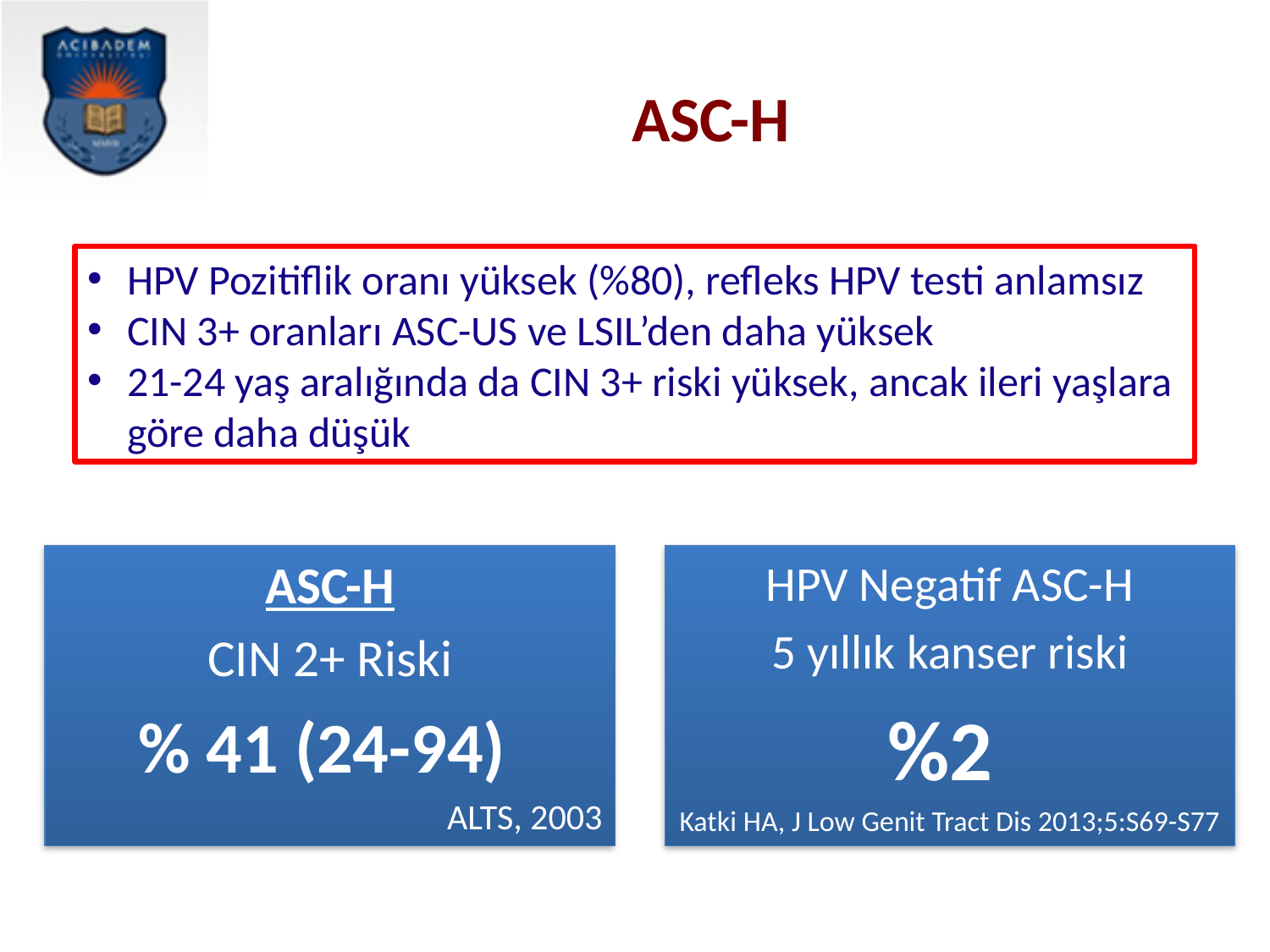

# ASC-H
HPV Pozitiflik oranı yüksek (%80), refleks HPV testi anlamsız
CIN 3+ oranları ASC-US ve LSIL’den daha yüksek
21-24 yaş aralığında da CIN 3+ riski yüksek, ancak ileri yaşlara göre daha düşük
ASC-H
CIN 2+ Riski
% 41 (24-94)
ALTS, 2003

HPV Negatif ASC-H
5 yıllık kanser riski
%2
Katki HA, J Low Genit Tract Dis 2013;5:S69-S77